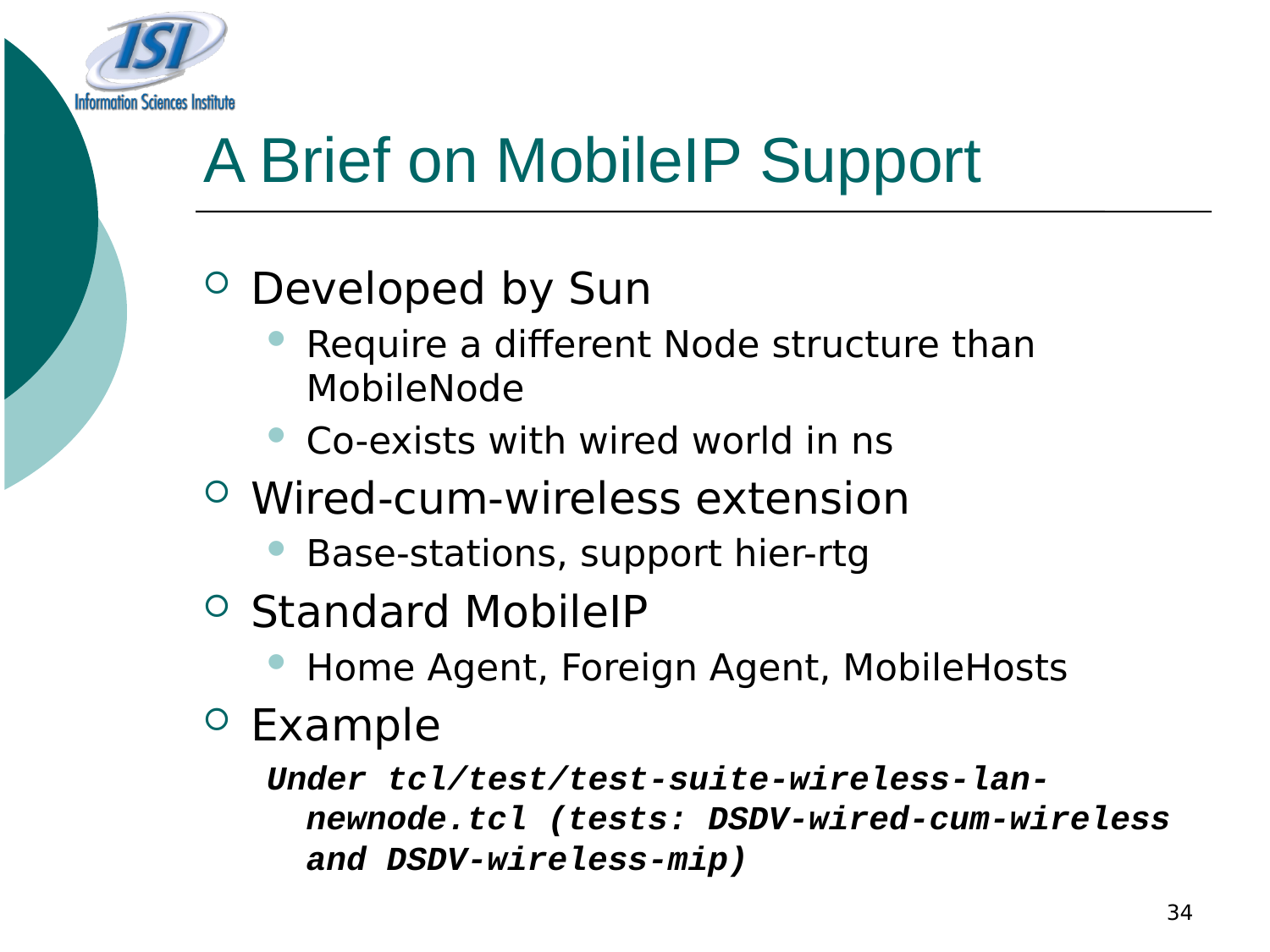

# A Brief on MobileIP Support
Developed by Sun
Require a different Node structure than MobileNode
Co-exists with wired world in ns
Wired-cum-wireless extension
Base-stations, support hier-rtg
Standard MobileIP
Home Agent, Foreign Agent, MobileHosts
Example
Under tcl/test/test-suite-wireless-lan-newnode.tcl (tests: DSDV-wired-cum-wireless and DSDV-wireless-mip)
34